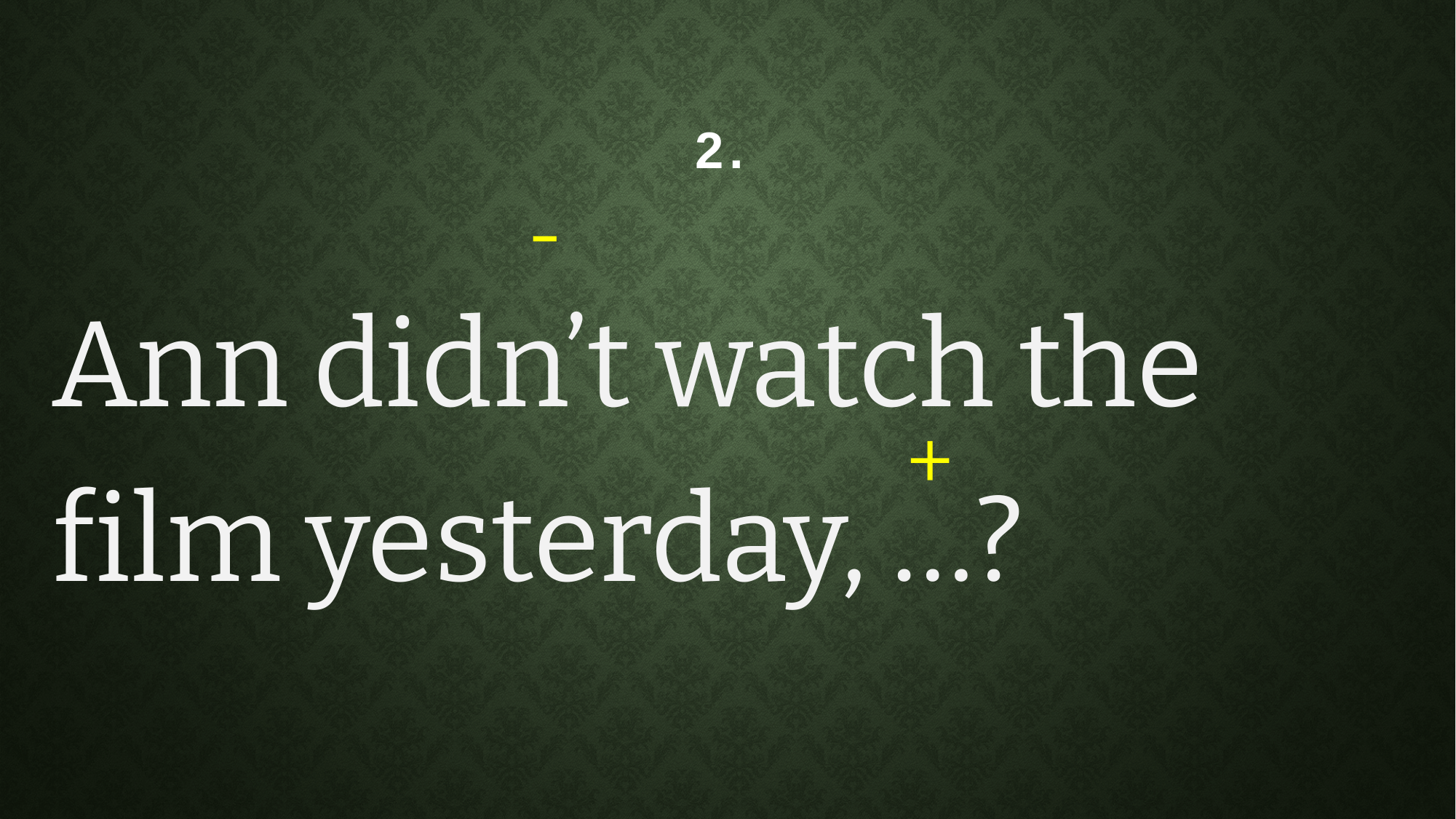

# 2.
-
Ann didn’t watch the film yesterday, …?
+